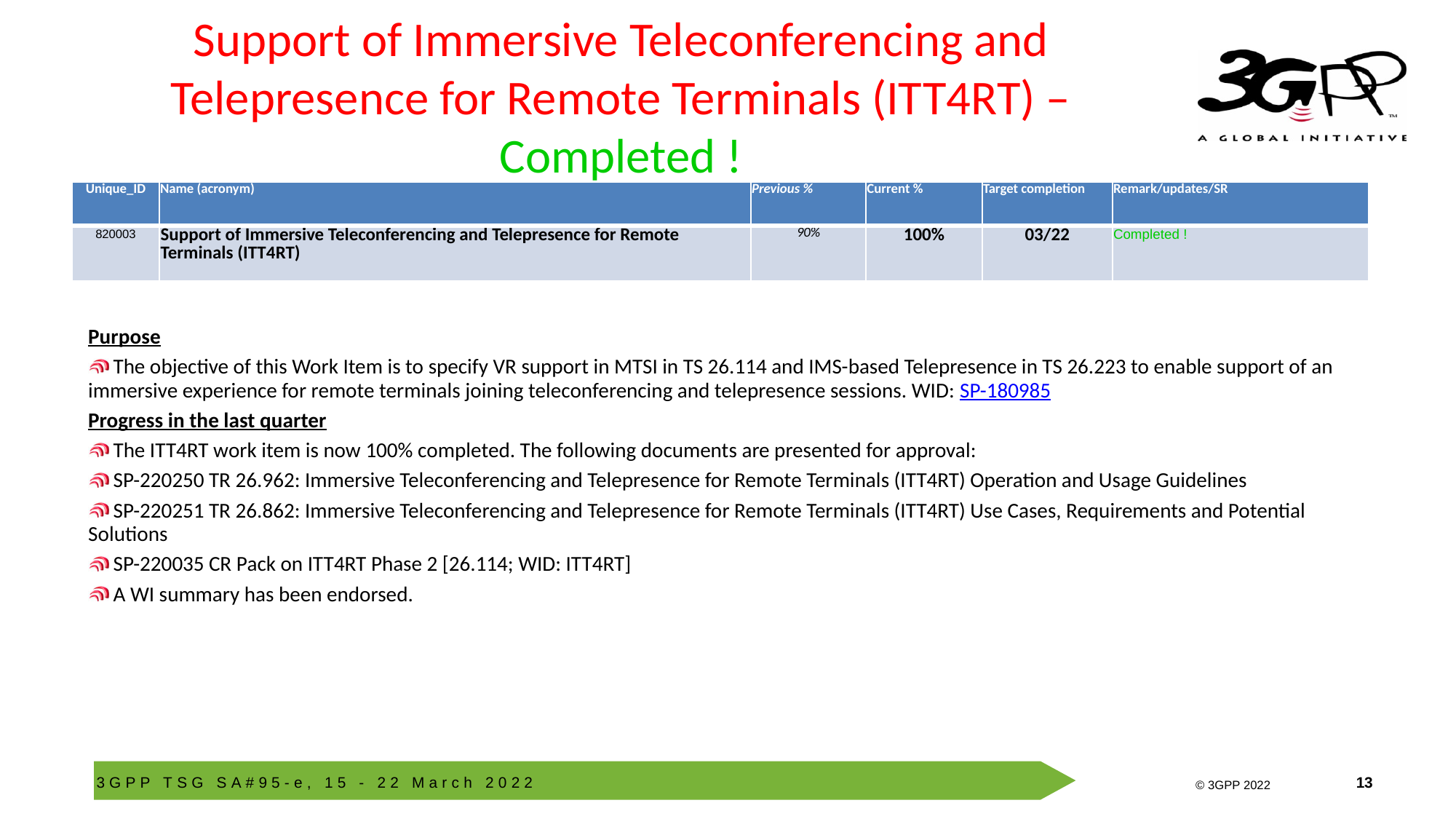

# Support of Immersive Teleconferencing and Telepresence for Remote Terminals (ITT4RT) – Completed !
| Unique\_ID | Name (acronym) | Previous % | Current % | Target completion | Remark/updates/SR |
| --- | --- | --- | --- | --- | --- |
| 820003 | Support of Immersive Teleconferencing and Telepresence for Remote Terminals (ITT4RT) | 90% | 100% | 03/22 | Completed ! |
Purpose
 The objective of this Work Item is to specify VR support in MTSI in TS 26.114 and IMS-based Telepresence in TS 26.223 to enable support of an immersive experience for remote terminals joining teleconferencing and telepresence sessions. WID: SP-180985
Progress in the last quarter
 The ITT4RT work item is now 100% completed. The following documents are presented for approval:
 SP-220250 TR 26.962: Immersive Teleconferencing and Telepresence for Remote Terminals (ITT4RT) Operation and Usage Guidelines
 SP-220251 TR 26.862: Immersive Teleconferencing and Telepresence for Remote Terminals (ITT4RT) Use Cases, Requirements and Potential Solutions
 SP-220035 CR Pack on ITT4RT Phase 2 [26.114; WID: ITT4RT]
 A WI summary has been endorsed.